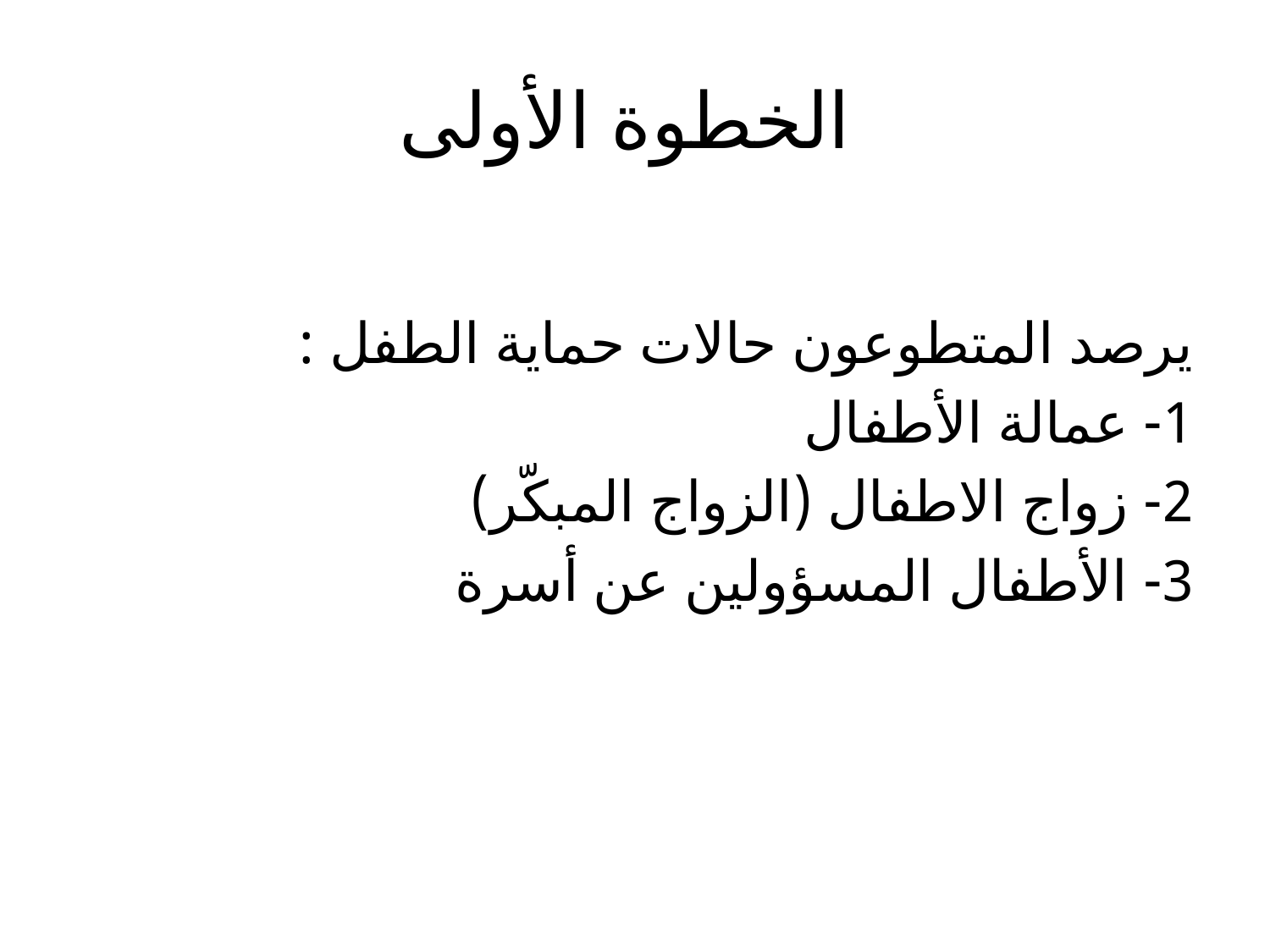

# الخطوة الأولى

يرصد المتطوعون حالات حماية الطفل :
1- عمالة الأطفال
2- زواج الاطفال (الزواج المبكّر)
3- الأطفال المسؤولين عن أسرة